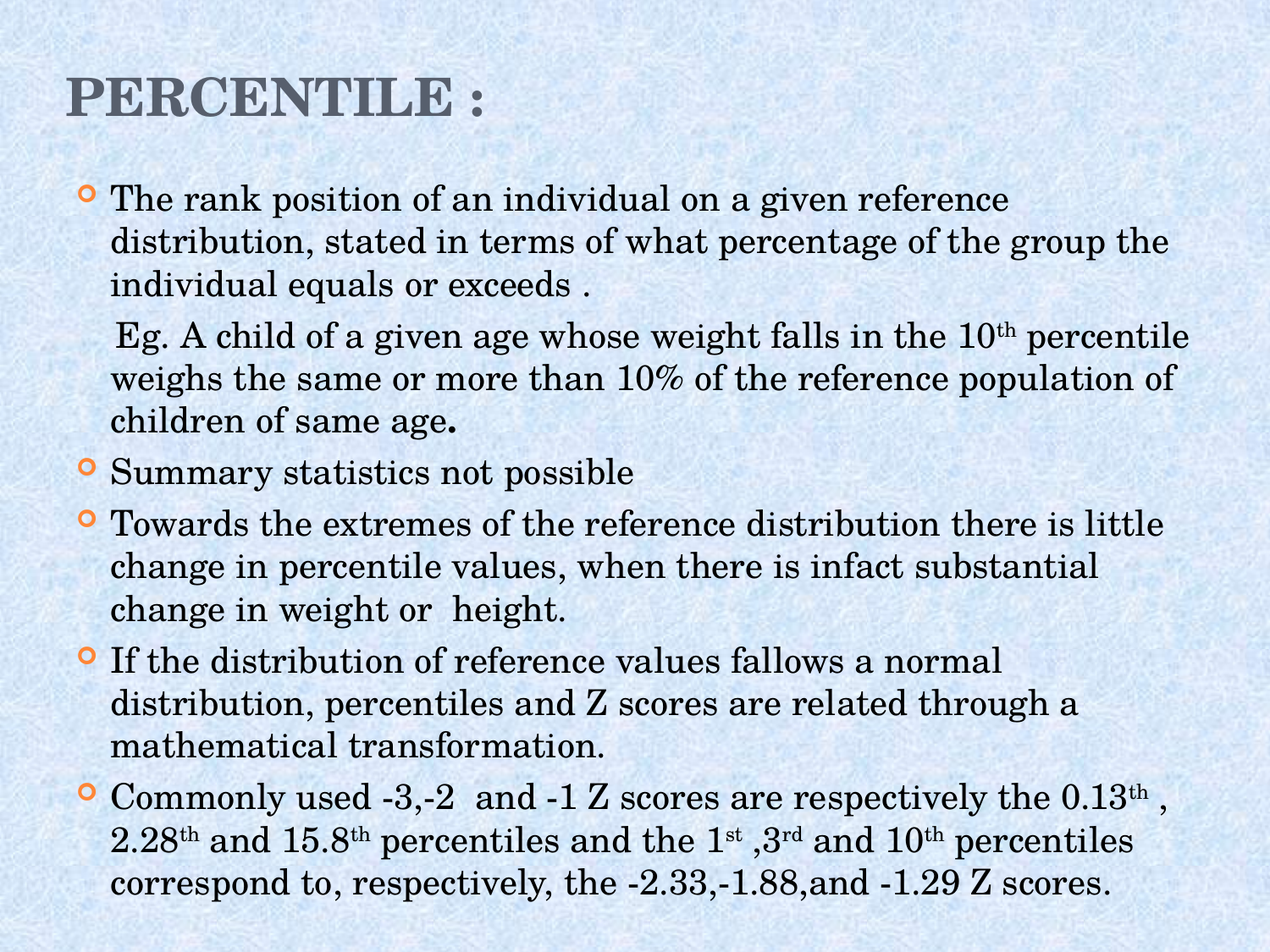

# Percentile :
The rank position of an individual on a given reference distribution, stated in terms of what percentage of the group the individual equals or exceeds .
    Eg. A child of a given age whose weight falls in the 10th percentile weighs the same or more than 10% of the reference population of children of same age.
Summary statistics not possible
Towards the extremes of the reference distribution there is little change in percentile values, when there is infact substantial change in weight or  height.
If the distribution of reference values fallows a normal distribution, percentiles and Z scores are related through a mathematical transformation.
Commonly used -3,-2  and -1 Z scores are respectively the 0.13th , 2.28th and 15.8th percentiles and the 1st ,3rd and 10th percentiles correspond to, respectively, the -2.33,-1.88,and -1.29 Z scores.